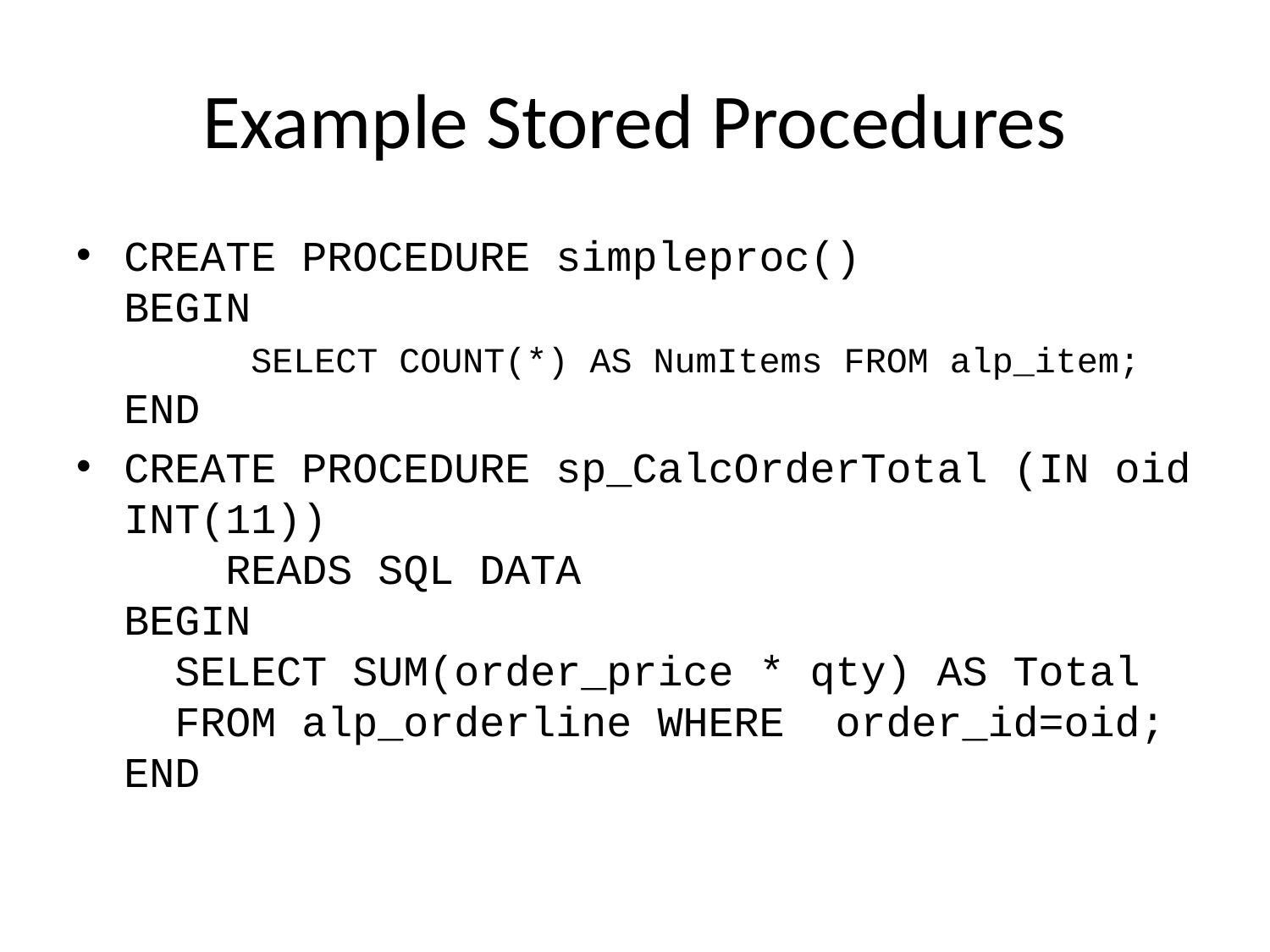

# Example Stored Procedures
CREATE PROCEDURE simpleproc()
BEGIN
	SELECT COUNT(*) AS NumItems FROM alp_item;
END
CREATE PROCEDURE sp_CalcOrderTotal (IN oid INT(11))
    READS SQL DATA
BEGIN
  SELECT SUM(order_price * qty) AS Total
  FROM alp_orderline WHERE  order_id=oid;
END